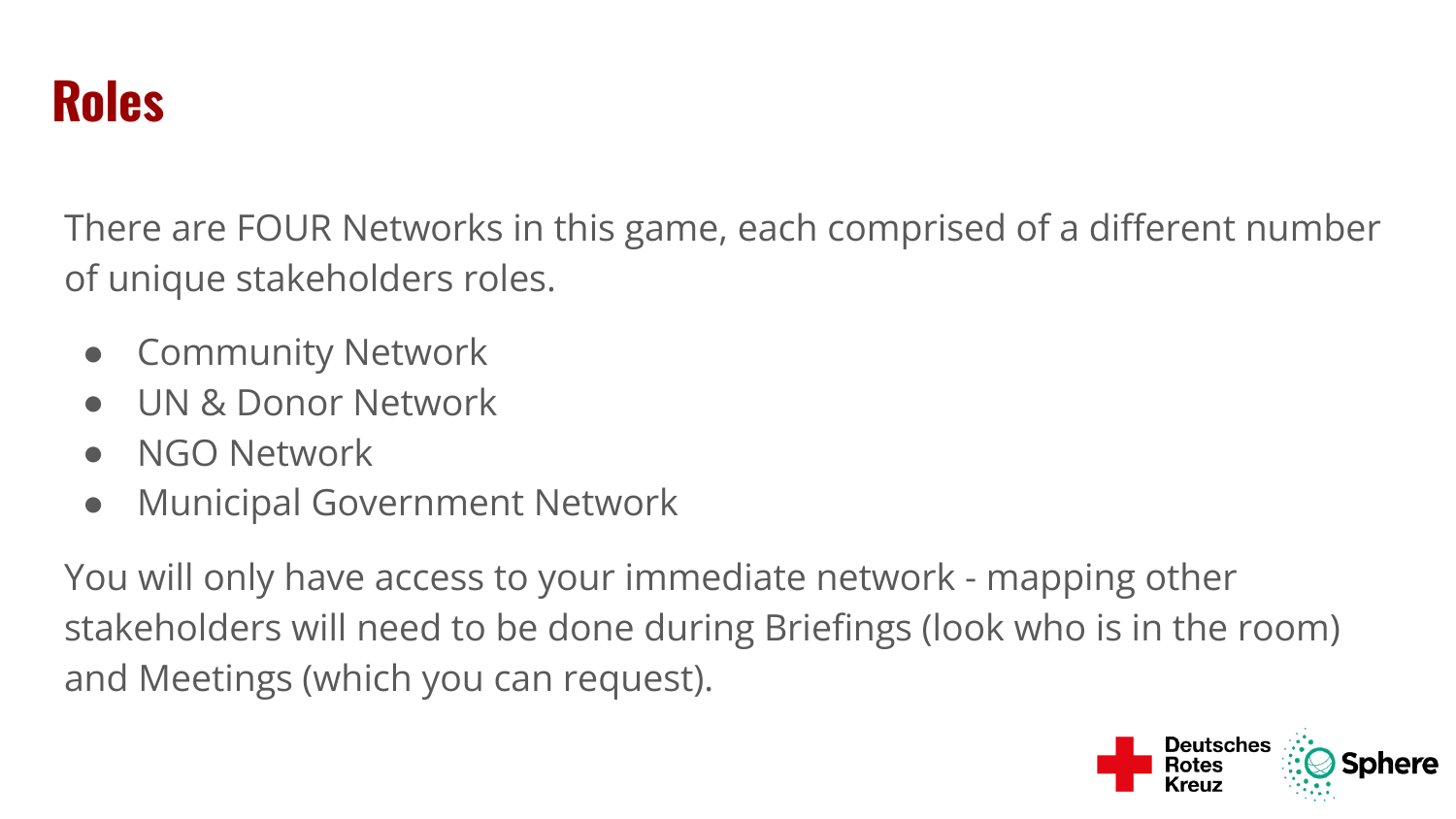

# Roles
There are FOUR Networks in this game, each comprised of a different number of unique stakeholders roles.
Community Network
UN & Donor Network
NGO Network
Municipal Government Network
You will only have access to your immediate network - mapping other stakeholders will need to be done during Briefings (look who is in the room) and Meetings (which you can request).